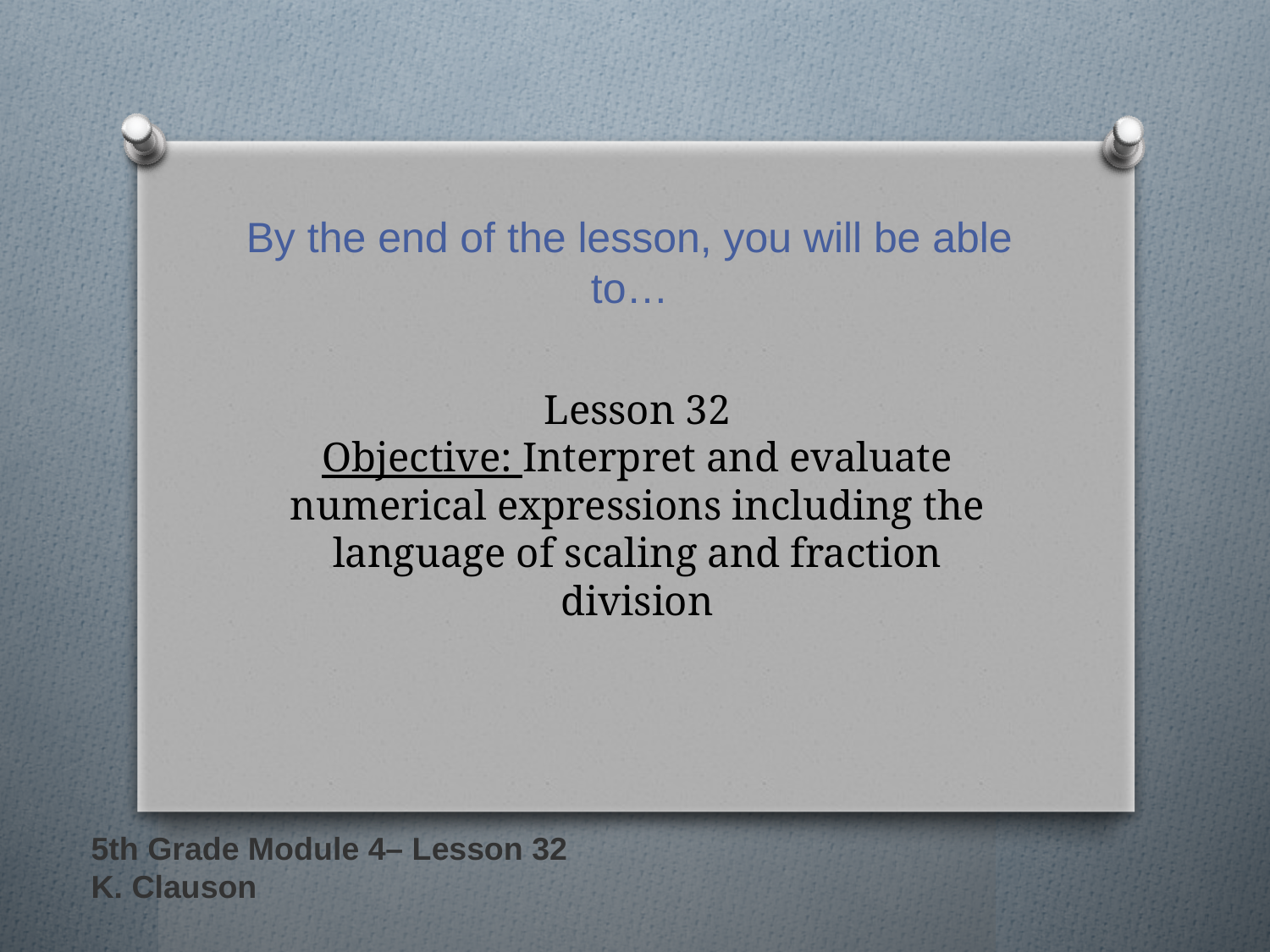

By the end of the lesson, you will be able to…
# Lesson 32 Objective: Interpret and evaluate numerical expressions including the language of scaling and fraction division
5th Grade Module 4– Lesson 32
K. Clauson